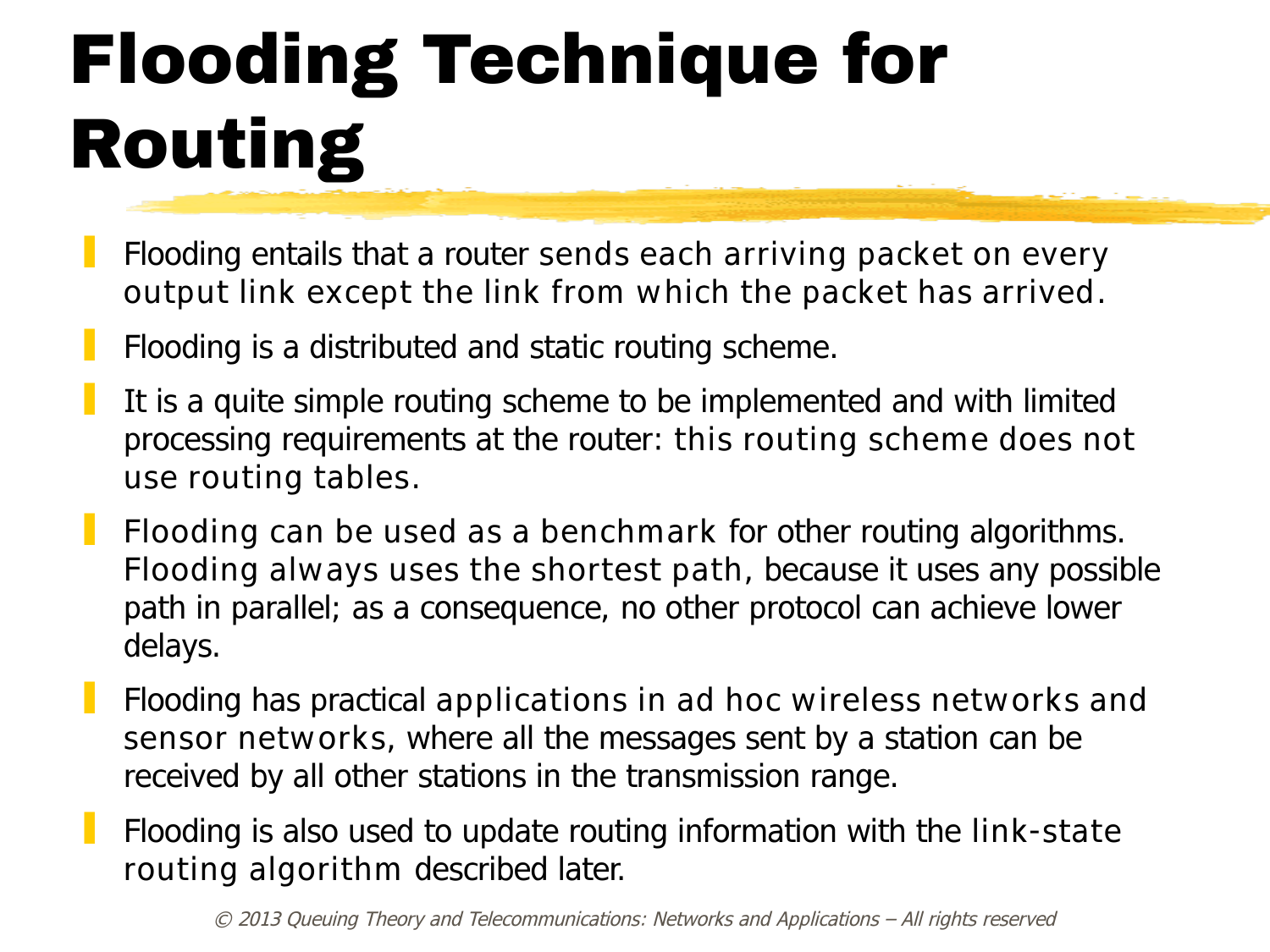

# Flooding Technique for Routing

Flooding entails that a router sends each arriving packet on every output link except the link from which the packet has arrived.

Flooding is a distributed and static routing scheme.

It is a quite simple routing scheme to be implemented and with limited processing requirements at the router: this routing scheme does not use routing tables.

Flooding can be used as a benchmark for other routing algorithms. Flooding always uses the shortest path, because it uses any possible path in parallel; as a consequence, no other protocol can achieve lower delays.

Flooding has practical applications in ad hoc wireless networks and sensor networks, where all the messages sent by a station can be received by all other stations in the transmission range.

Flooding is also used to update routing information with the link-state routing algorithm described later.
© 2013 Queuing Theory and Telecommunications: Networks and Applications – All rights reserved